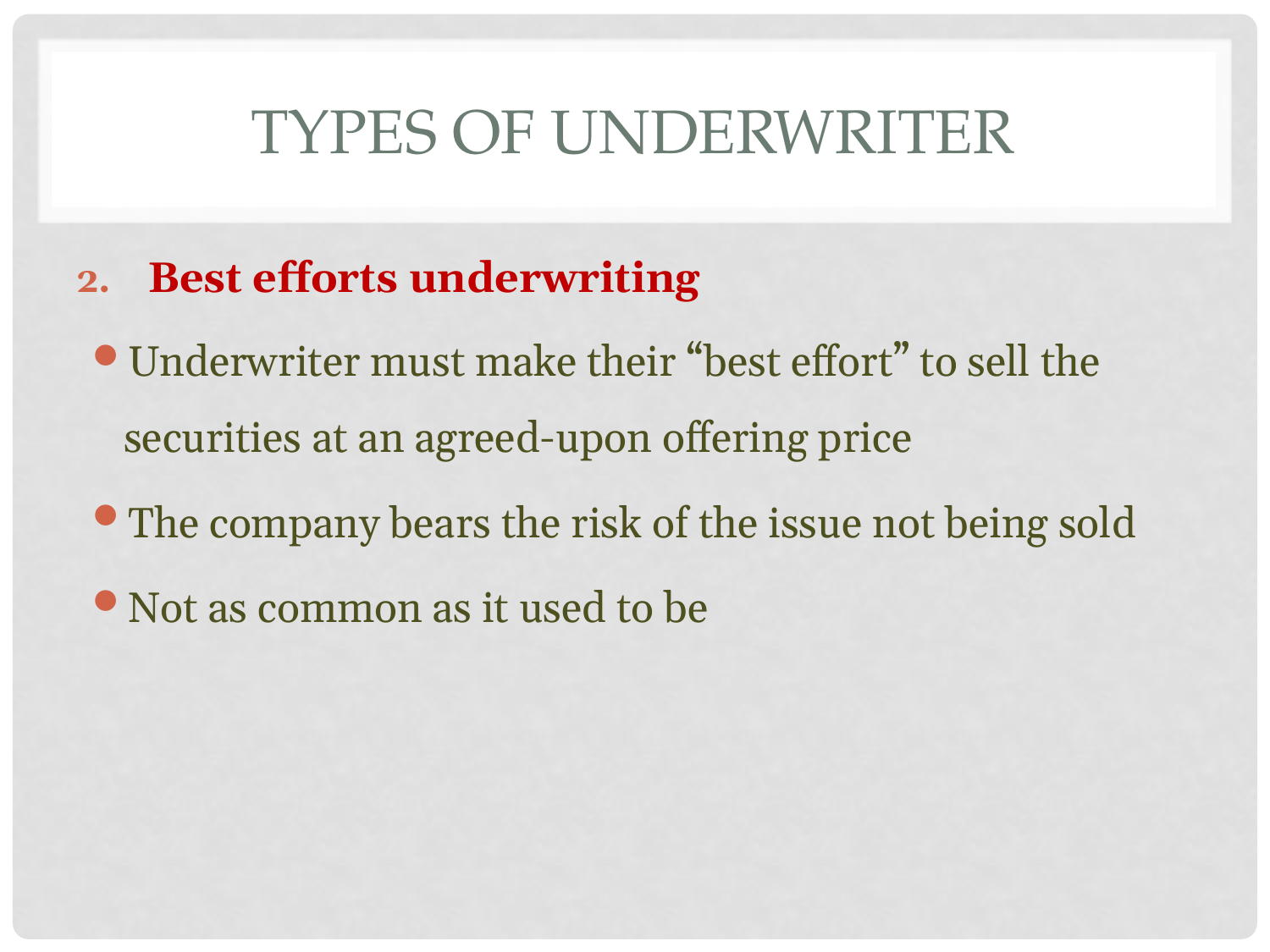

# Types of underwriter
Best efforts underwriting
Underwriter must make their “best effort” to sell the securities at an agreed-upon offering price
The company bears the risk of the issue not being sold
Not as common as it used to be